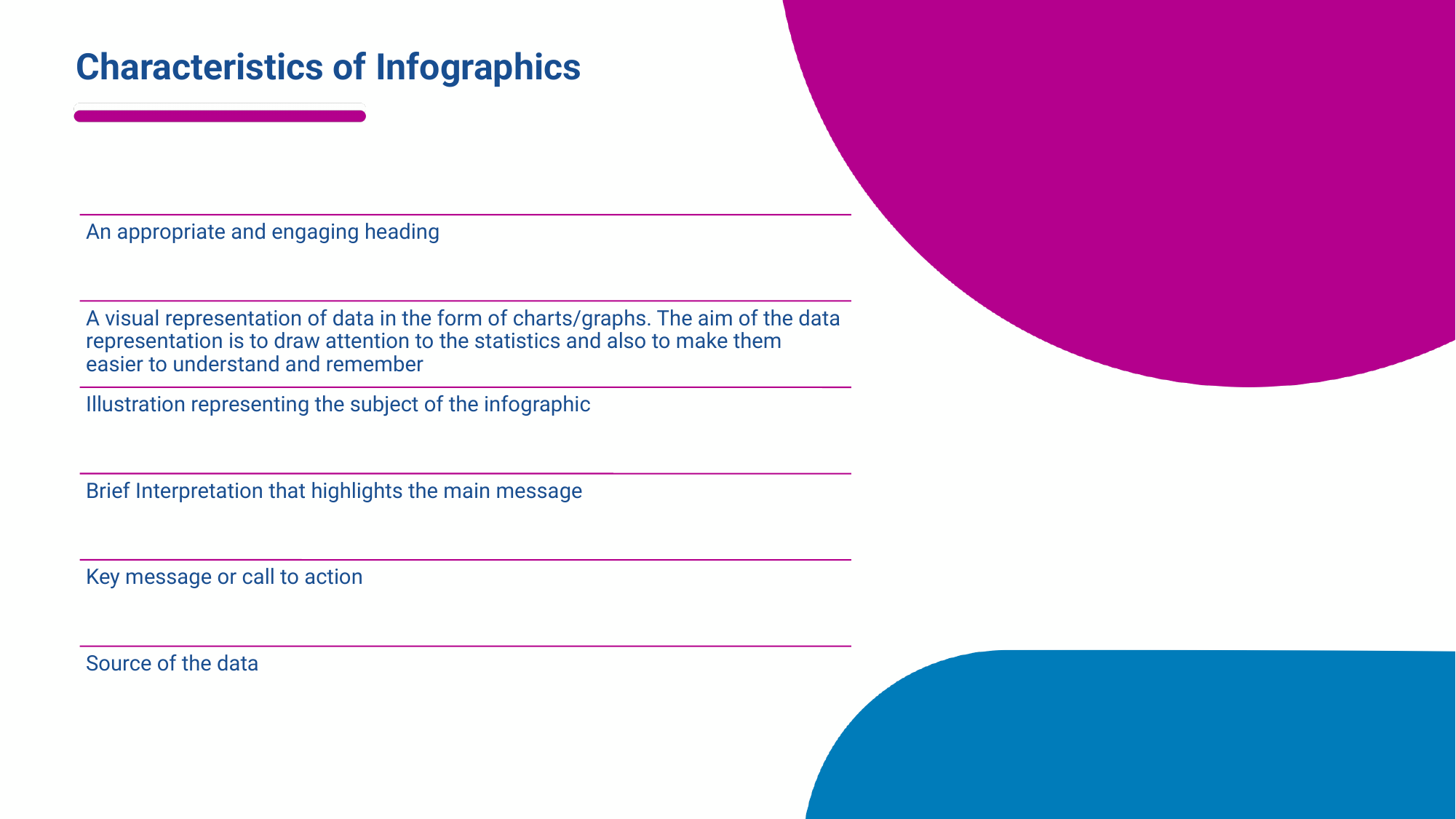

# Characteristics of Infographics

An appropriate and engaging heading
A visual representation of data in the form of charts/graphs. The aim of the data representation is to draw attention to the statistics and also to make them easier to understand and remember
Illustration representing the subject of the infographic
Brief Interpretation that highlights the main message
Key message or call to action
Source of the data